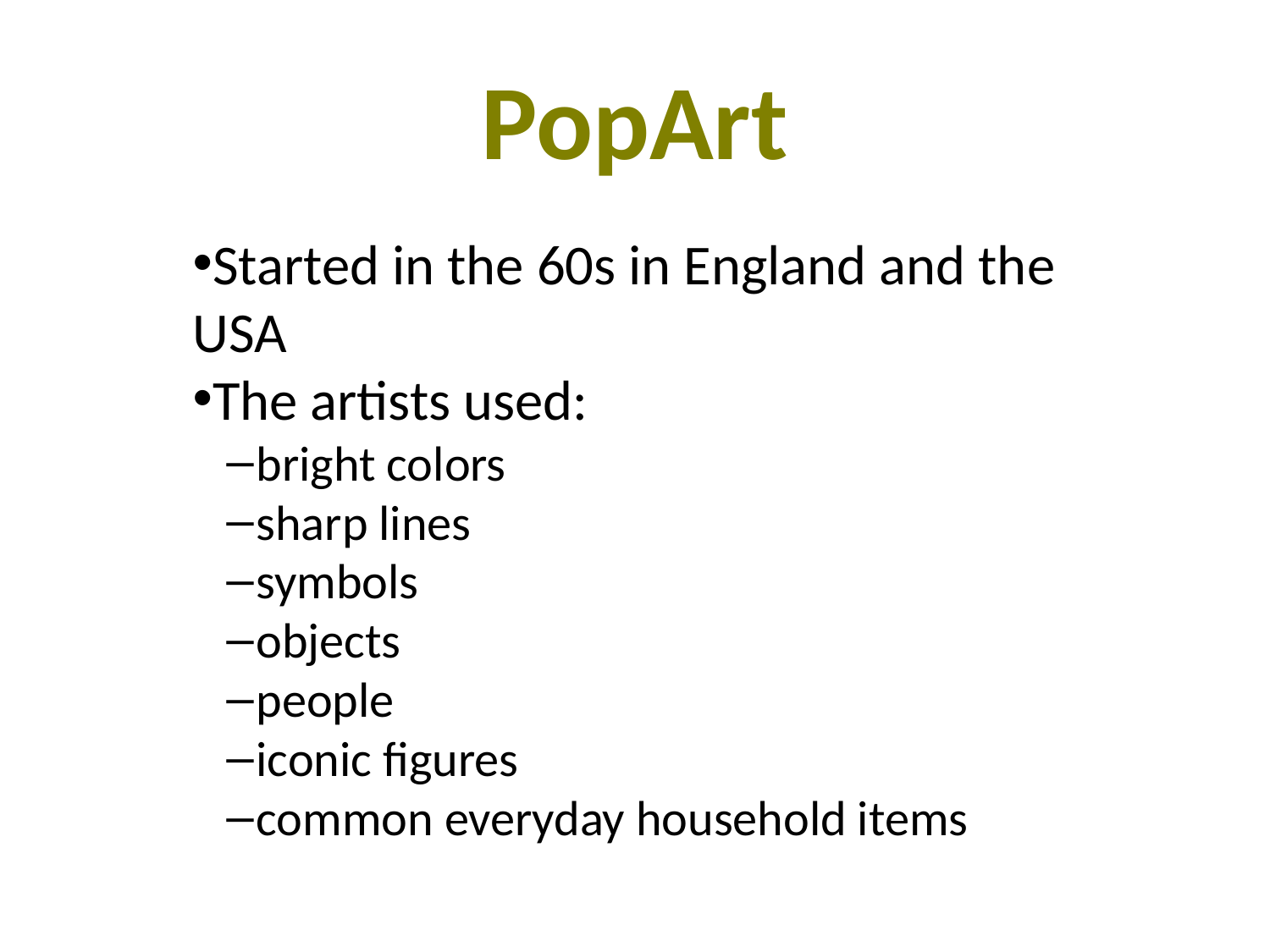

PopArt
Started in the 60s in England and the USA
The artists used:
bright colors
sharp lines
symbols
objects
people
iconic figures
common everyday household items